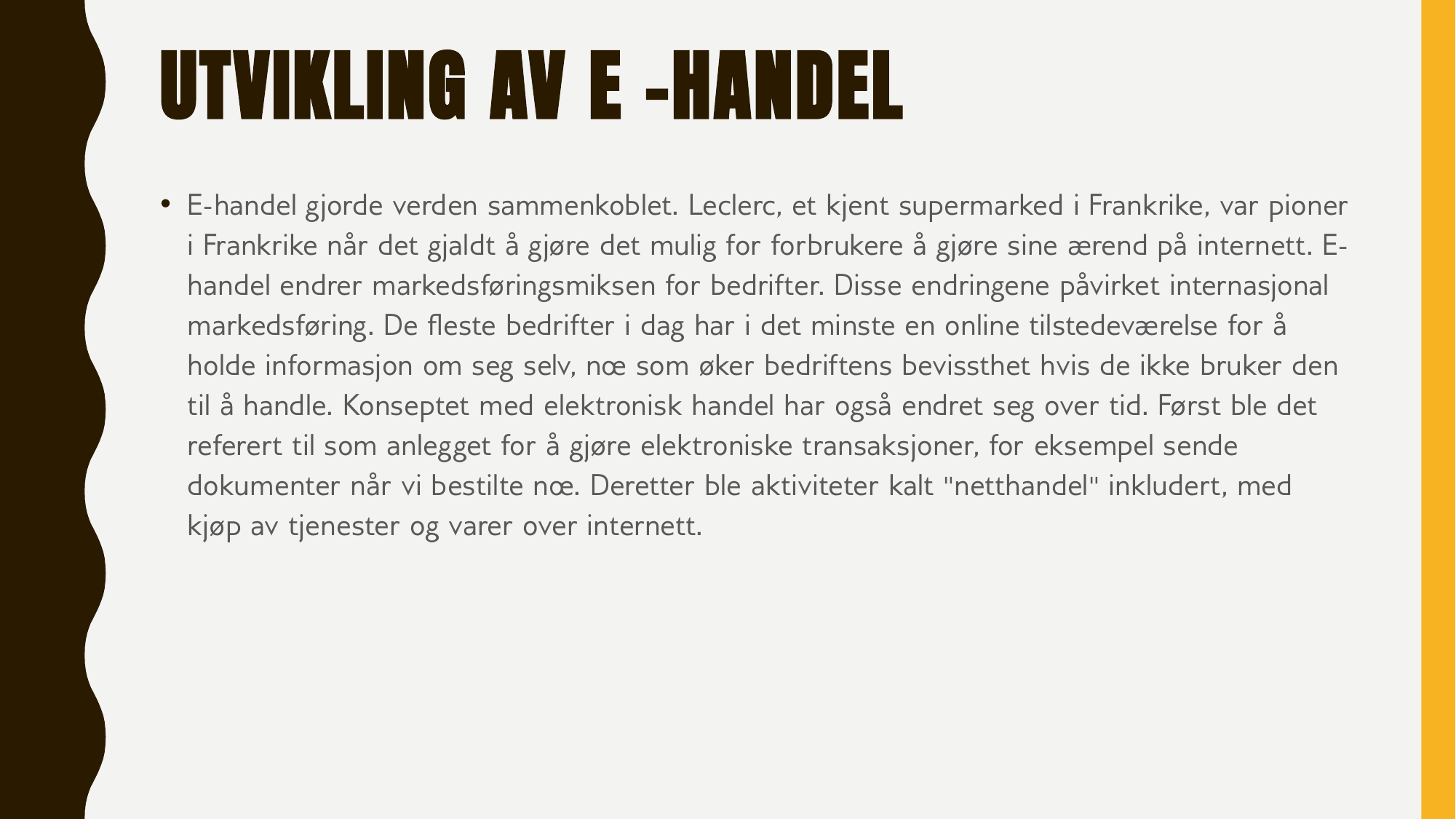

# Utvikling av e -handel
E-handel gjorde verden sammenkoblet. Leclerc, et kjent supermarked i Frankrike, var pioner i Frankrike når det gjaldt å gjøre det mulig for forbrukere å gjøre sine ærend på internett. E-handel endrer markedsføringsmiksen for bedrifter. Disse endringene påvirket internasjonal markedsføring. De fleste bedrifter i dag har i det minste en online tilstedeværelse for å holde informasjon om seg selv, noe som øker bedriftens bevissthet hvis de ikke bruker den til å handle. Konseptet med elektronisk handel har også endret seg over tid. Først ble det referert til som anlegget for å gjøre elektroniske transaksjoner, for eksempel sende dokumenter når vi bestilte noe. Deretter ble aktiviteter kalt "netthandel" inkludert, med kjøp av tjenester og varer over internett.